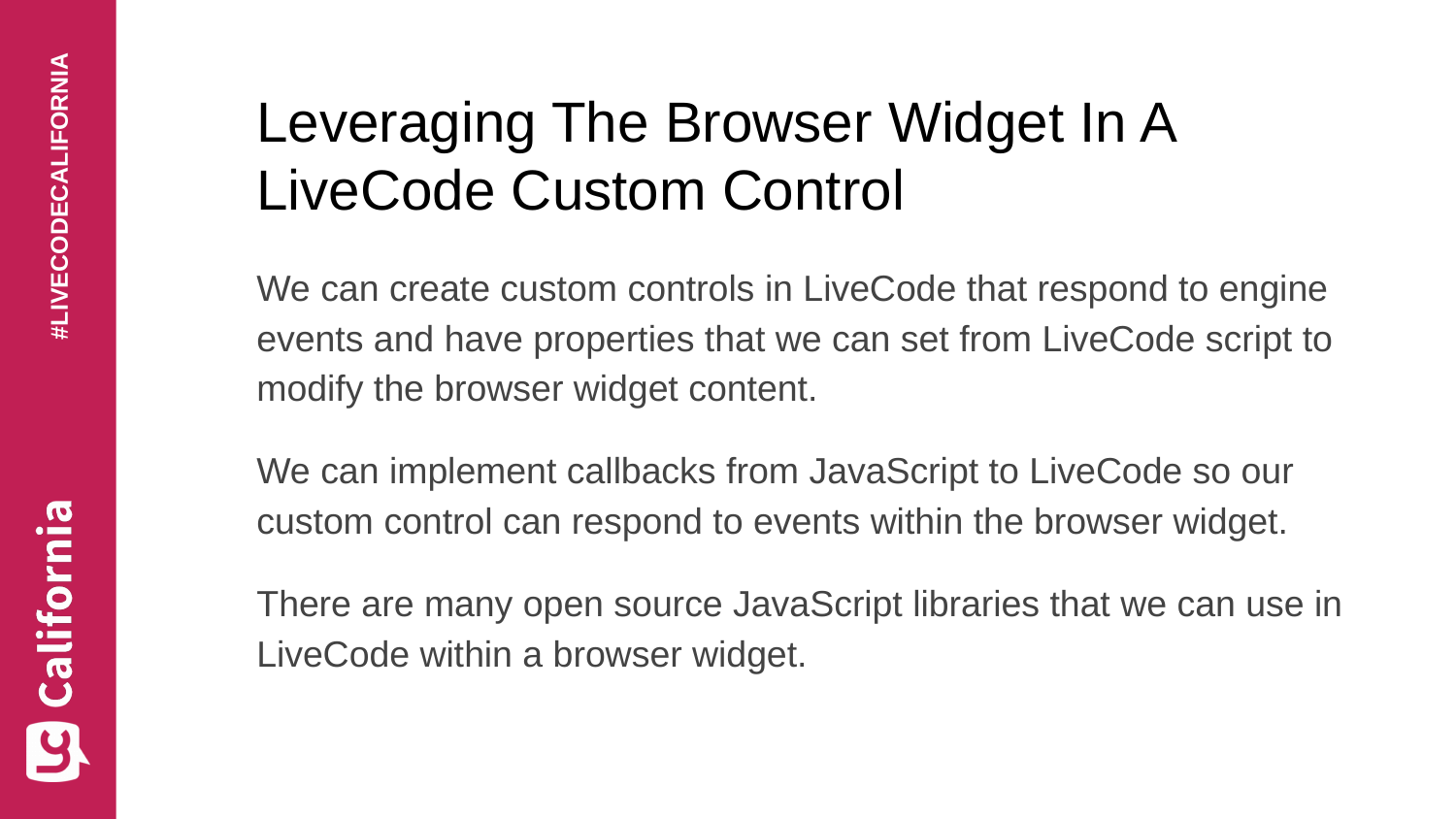

# Leveraging The Browser Widget In A LiveCode Custom Control
We can create custom controls in LiveCode that respond to engine events and have properties that we can set from LiveCode script to modify the browser widget content.
We can implement callbacks from JavaScript to LiveCode so our custom control can respond to events within the browser widget.
There are many open source JavaScript libraries that we can use in LiveCode within a browser widget.